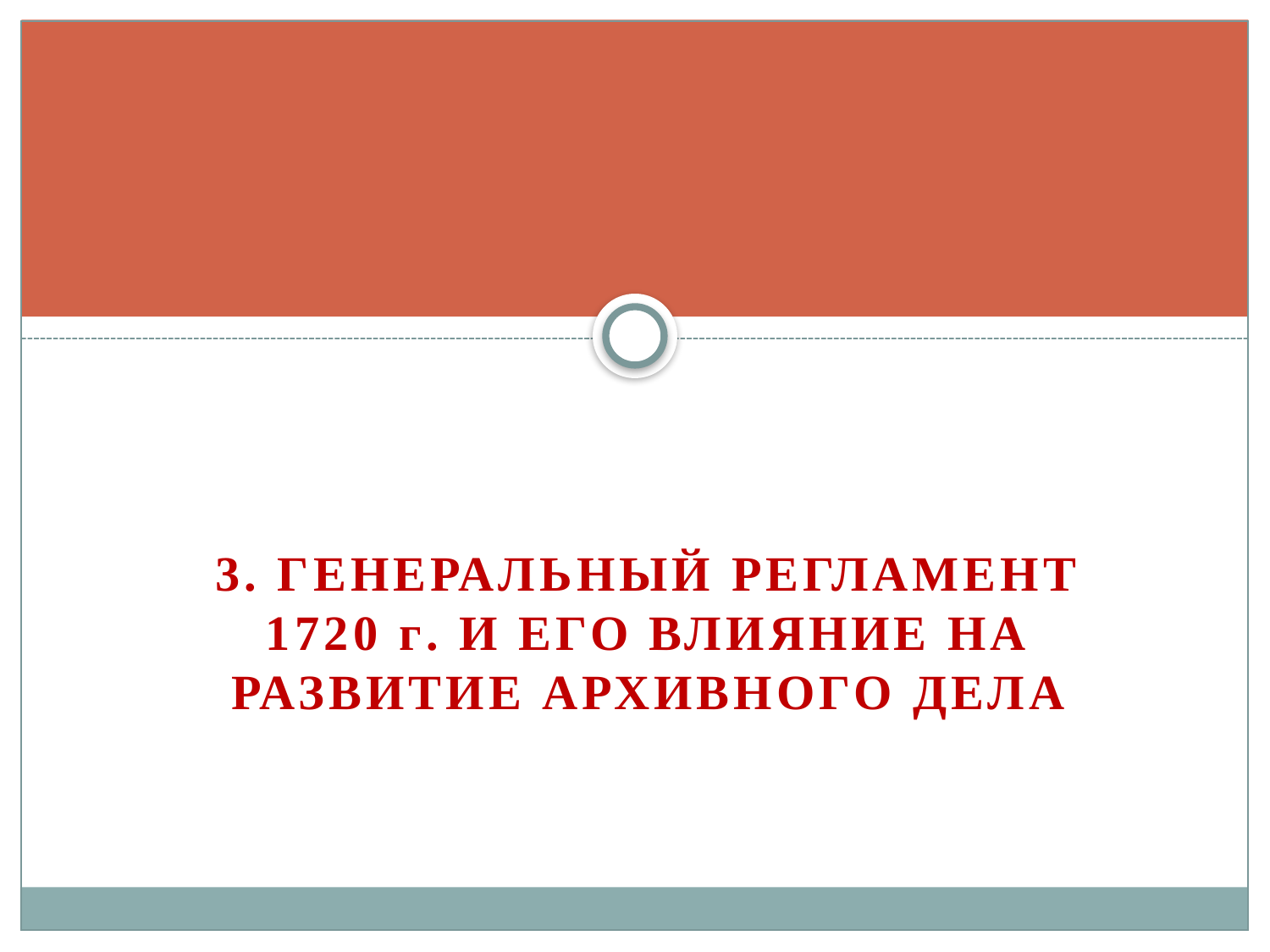

3. ГЕНЕРАЛЬНЫЙ РЕГЛАМЕНТ 1720 г. И ЕГО ВЛИЯНИЕ НА РАЗВИТИЕ АРХИВНОГО ДЕЛА